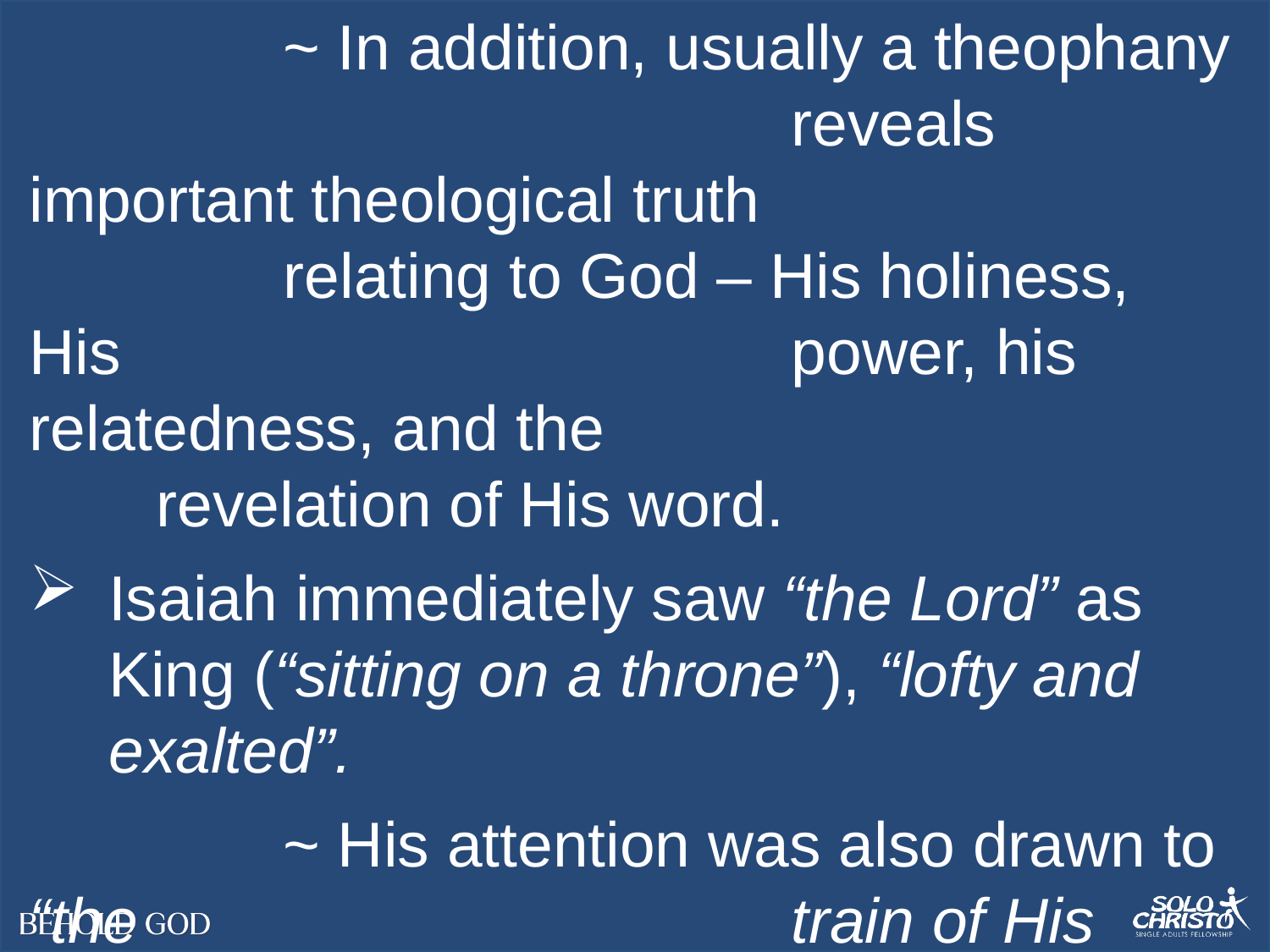

~ In addition, usually a theophany 						reveals important theological truth 						relating to God – His holiness, His 						power, his relatedness, and the 						revelation of His word.
Isaiah immediately saw “the Lord” as King (“sitting on a throne”), “lofty and exalted”.
		~ His attention was also drawn to “the 					train of His robe filling the temple.”